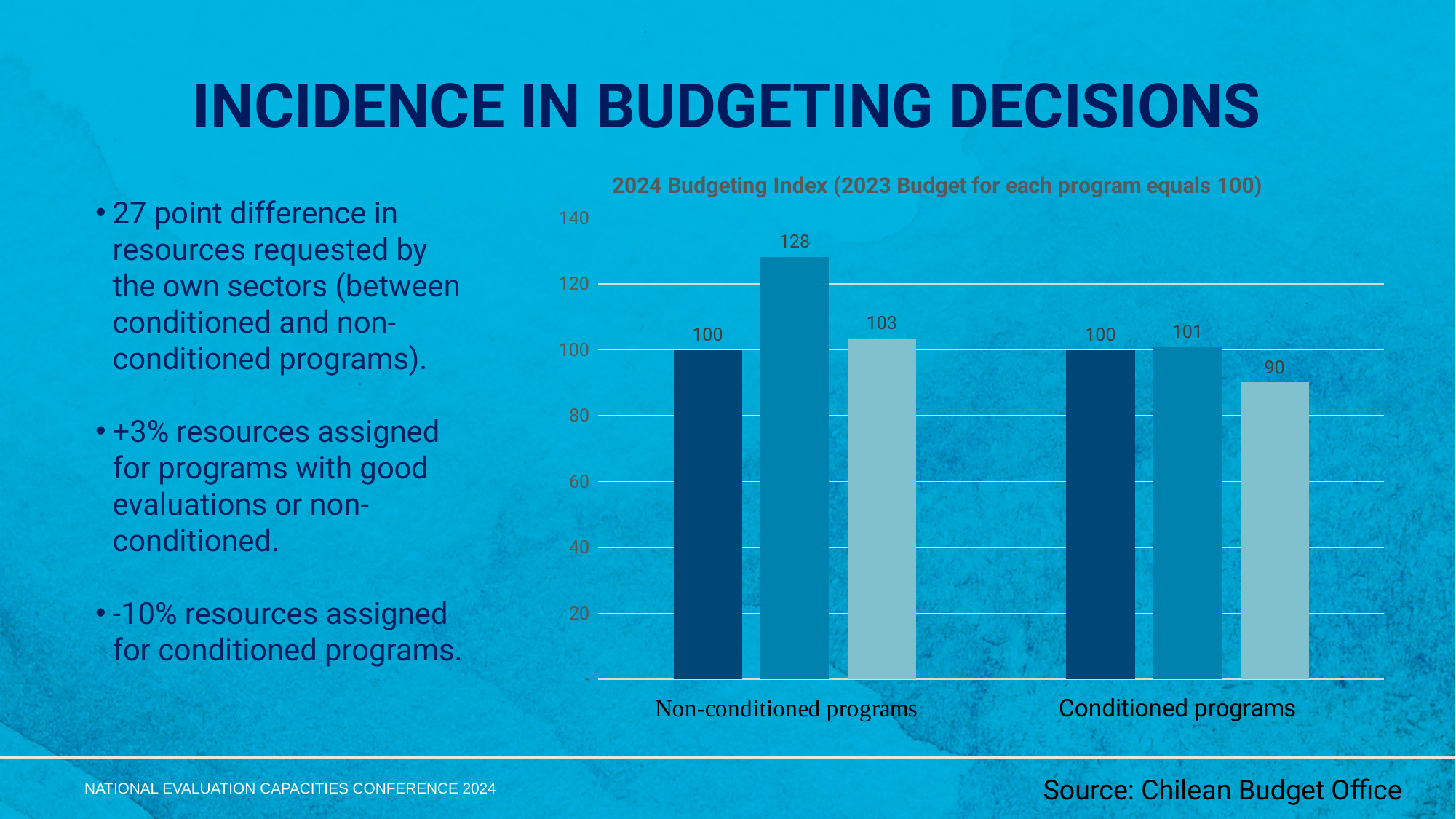

# INCIDENCE IN BUDGETING DECISIONS

### Chart: 2024 Budgeting Index (2023 Budget for each program equals 100)

| Category | Promedio de Presupuestos 2023 (Base 100) | Promedio de Petición de Servicio | Promedio Proyecto de Ley de Presupuestos 2024 |
|---|---|---|---|
| Programas con buena evaluación (ex post) o sin condicionamientos (monitoreo) | 100.0 | 128.21326489764348 | 103.49184079450185 |
| Programas con mala evaluación (ex post), objetados técnicamente (ex ante), con condicionamientos no superados (monitoreo) | 100.0 | 100.94172471897309 | 90.12904749676457 |
27 point difference in resources requested by the own sectors (between conditioned and non-conditioned programs).

+3% resources assigned for programs with good evaluations or non-conditioned.

-10% resources assigned for conditioned programs.

Source: Chilean Budget Office